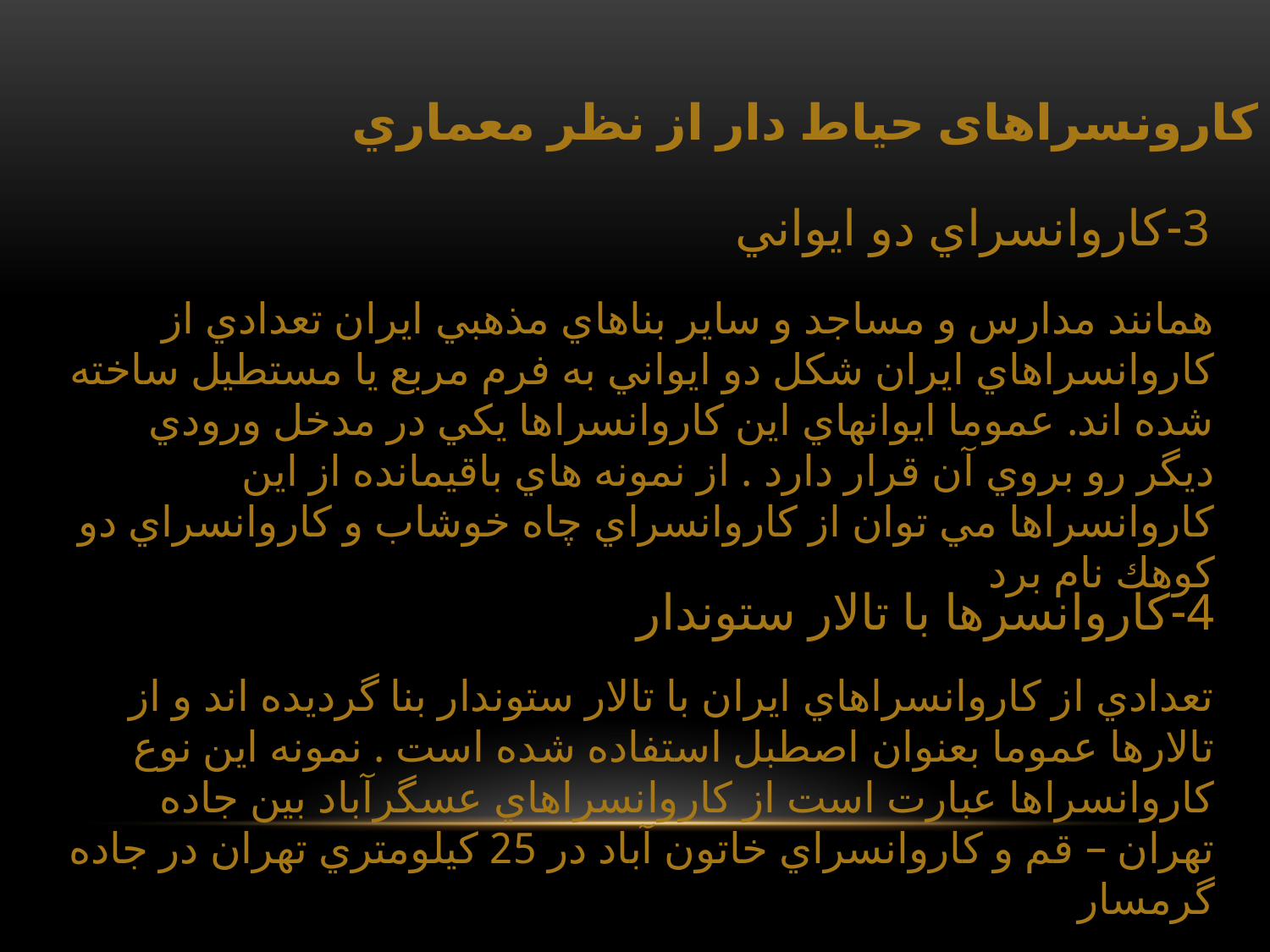

كارونسراهای حیاط دار از نظر معماري
3-كاروانسراي دو ايواني
همانند مدارس و مساجد و ساير بناهاي مذهبي ايران تعدادي از كاروانسراهاي ايران شكل دو ايواني به فرم مربع يا مستطيل ساخته شده اند. عموما ايوانهاي اين كاروانسراها يكي در مدخل ورودي ديگر رو بروي آن قرار دارد . از نمونه هاي باقيمانده از اين كاروانسراها مي توان از كاروانسراي چاه خوشاب و كاروانسراي دو كوهك نام برد
4-كاروانسرها با تالار ستوندار
تعدادي از كاروانسراهاي ايران با تالار ستوندار بنا گرديده اند و از تالارها عموما بعنوان اصطبل استفاده شده است . نمونه اين نوع كاروانسراها عبارت است از كاروانسراهاي عسگرآباد بين جاده تهران – قم و كاروانسراي خاتون آباد در 25 كيلومتري تهران در جاده گرمسار